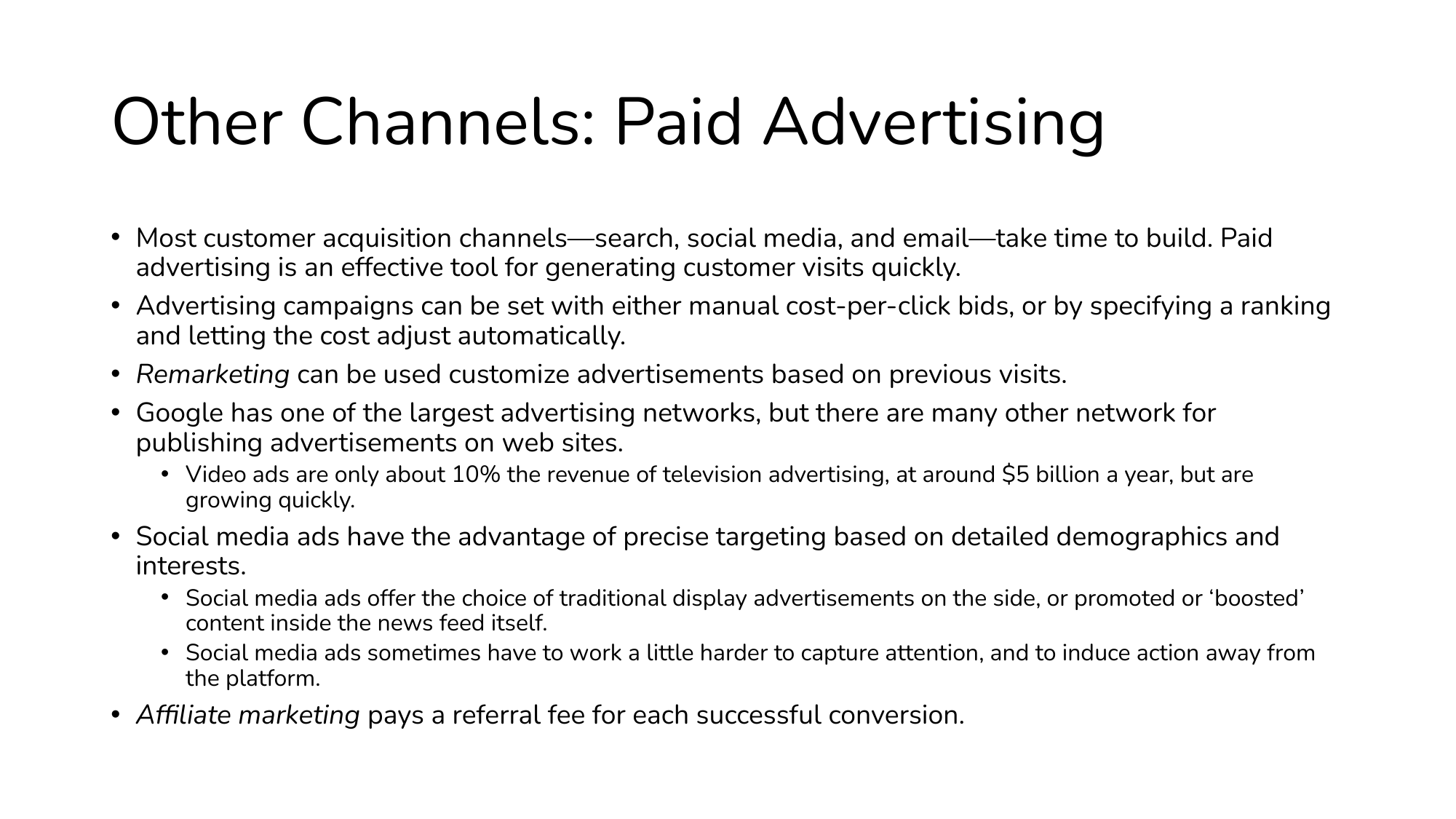

# Other Channels: Paid Advertising
Most customer acquisition channels—search, social media, and email—take time to build. Paid advertising is an effective tool for generating customer visits quickly.
Advertising campaigns can be set with either manual cost-per-click bids, or by specifying a ranking and letting the cost adjust automatically.
Remarketing can be used customize advertisements based on previous visits.
Google has one of the largest advertising networks, but there are many other network for publishing advertisements on web sites.
Video ads are only about 10% the revenue of television advertising, at around $5 billion a year, but are growing quickly.
Social media ads have the advantage of precise targeting based on detailed demographics and interests.
Social media ads offer the choice of traditional display advertisements on the side, or promoted or ‘boosted’ content inside the news feed itself.
Social media ads sometimes have to work a little harder to capture attention, and to induce action away from the platform.
Affiliate marketing pays a referral fee for each successful conversion.